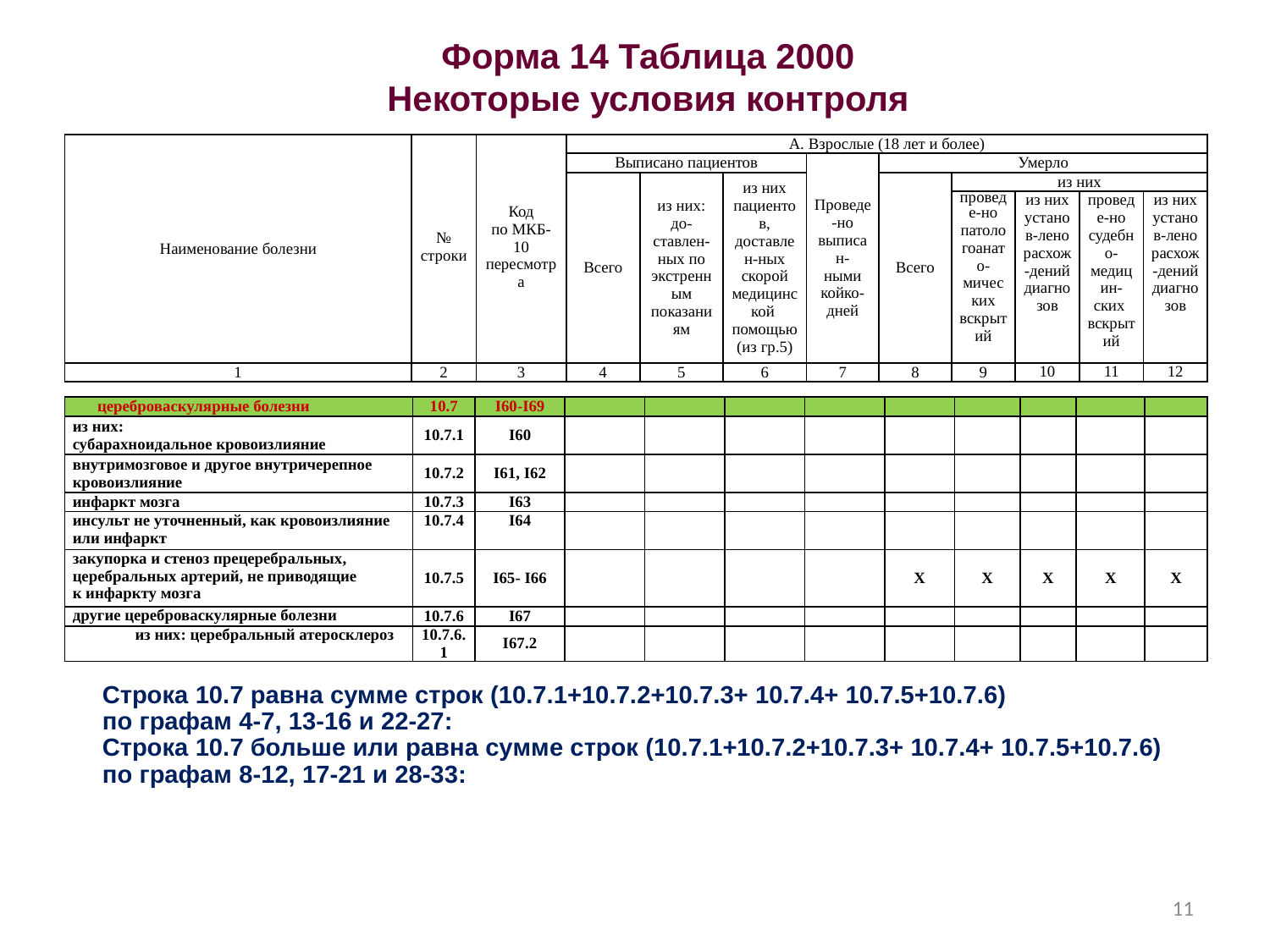

# Форма 14 Таблица 2000 Некоторые условия контроля
| Наименование болезни | № строки | Код по МКБ-10 пересмотра | А. Взрослые (18 лет и более) |  |  |  |  |  |  |  |  |
| --- | --- | --- | --- | --- | --- | --- | --- | --- | --- | --- | --- |
|  |  |  | Выписано пациентов |  |  | Проведе-но выписан- ными койко-дней | Умерло |  |  |  |  |
|  |  |  | Всего | из них: до- ставлен- ных по экстренным показаниям | из них пациентов, доставлен-ных скорой медицинской помощью (из гр.5) |  | Всего | из них |  |  |  |
|  |  |  |  |  |  |  |  | проведе-но патологоанато-мических вскрытий | из них установ-лено расхож-дений диагнозов | проведе-но судебно-медицин-ских вскрытий | из них установ-лено расхож-дений диагнозов |
| 1 | 2 | 3 | 4 | 5 | 6 | 7 | 8 | 9 | 10 | 11 | 12 |
| цереброваскулярные болезни | 10.7 | I60-I69 |  |  |  |  |  |  |  |  |  |
| --- | --- | --- | --- | --- | --- | --- | --- | --- | --- | --- | --- |
| из них: субарахноидальное кровоизлияние | 10.7.1 | I60 |  |  |  |  |  |  |  |  |  |
| внутримозговое и другое внутричерепное кровоизлияние | 10.7.2 | I61, I62 |  |  |  |  |  |  |  |  |  |
| инфаркт мозга | 10.7.3 | I63 |  |  |  |  |  |  |  |  |  |
| инсульт не уточненный, как кровоизлияние или инфаркт | 10.7.4 | I64 |  |  |  |  |  |  |  |  |  |
| закупорка и стеноз прецеребральных, церебральных артерий, не приводящие к инфаркту мозга | 10.7.5 | I65- I66 |  |  |  |  | X | X | X | Х | Х |
| другие цереброваскулярные болезни | 10.7.6 | I67 |  |  |  |  |  |  |  |  |  |
| из них: церебральный атеросклероз | 10.7.6.1 | I67.2 |  |  |  |  |  |  |  |  |  |
Строка 10.7 равна сумме строк (10.7.1+10.7.2+10.7.3+ 10.7.4+ 10.7.5+10.7.6)
по графам 4-7, 13-16 и 22-27:
Строка 10.7 больше или равна сумме строк (10.7.1+10.7.2+10.7.3+ 10.7.4+ 10.7.5+10.7.6) по графам 8-12, 17-21 и 28-33:
11